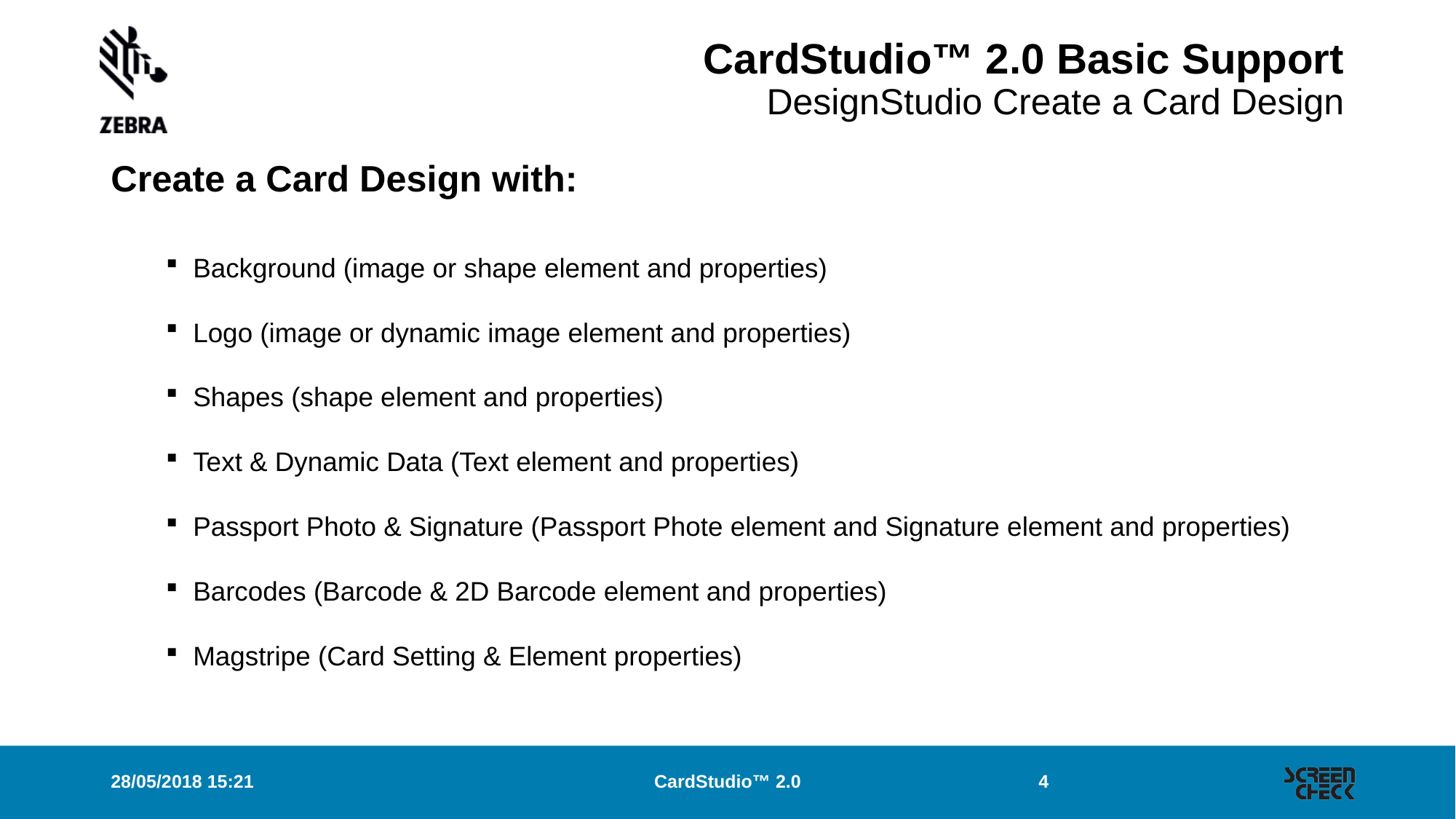

# CardStudio™ 2.0 Basic Support DesignStudio Create a Card Design
Create a Card Design with:
Background (image or shape element and properties)
Logo (image or dynamic image element and properties)
Shapes (shape element and properties)
Text & Dynamic Data (Text element and properties)
Passport Photo & Signature (Passport Phote element and Signature element and properties)
Barcodes (Barcode & 2D Barcode element and properties)
Magstripe (Card Setting & Element properties)

28/05/2018 15:21
CardStudio™ 2.0
4